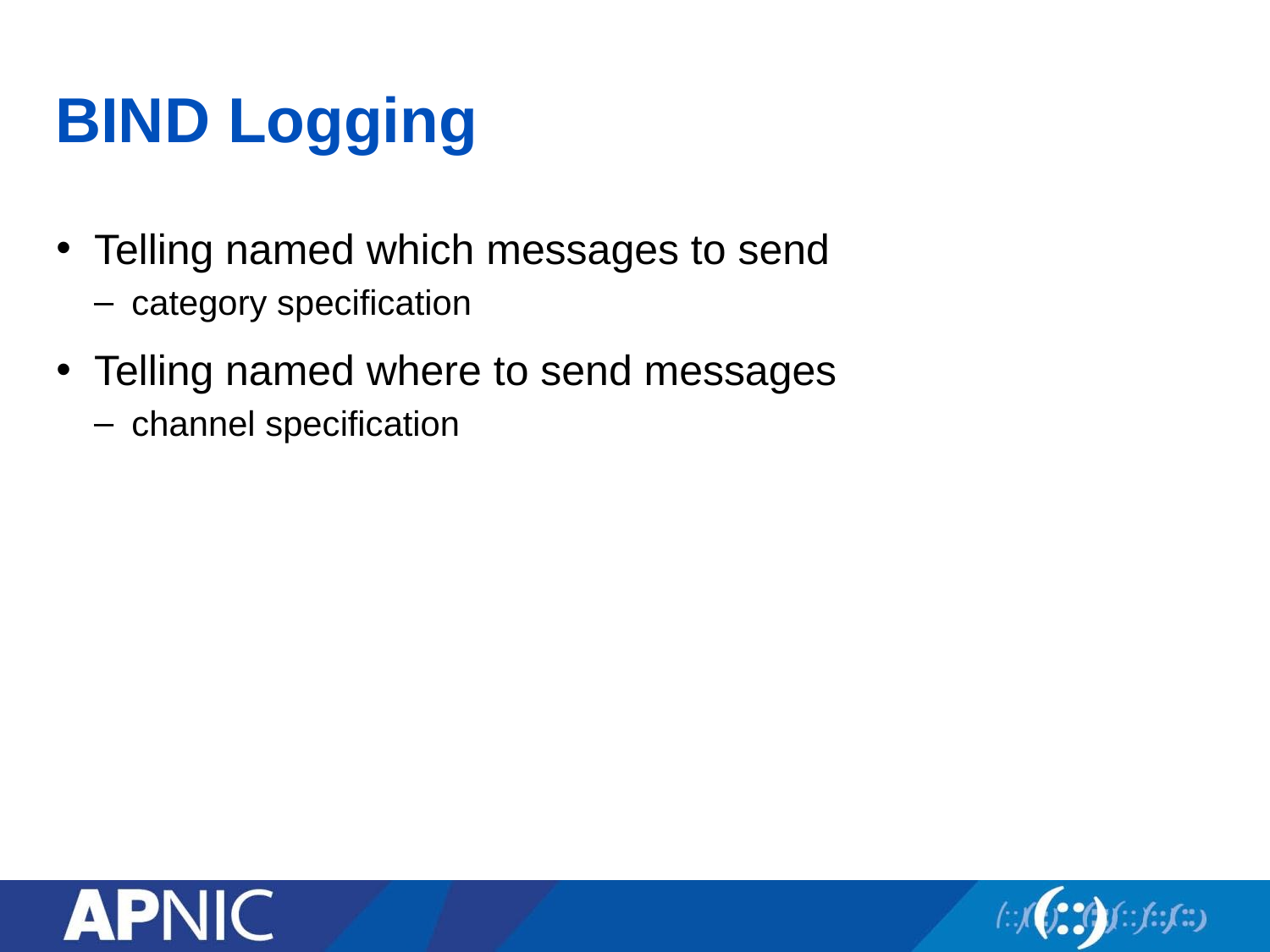

# BIND Logging
Telling named which messages to send
category specification
Telling named where to send messages
channel specification